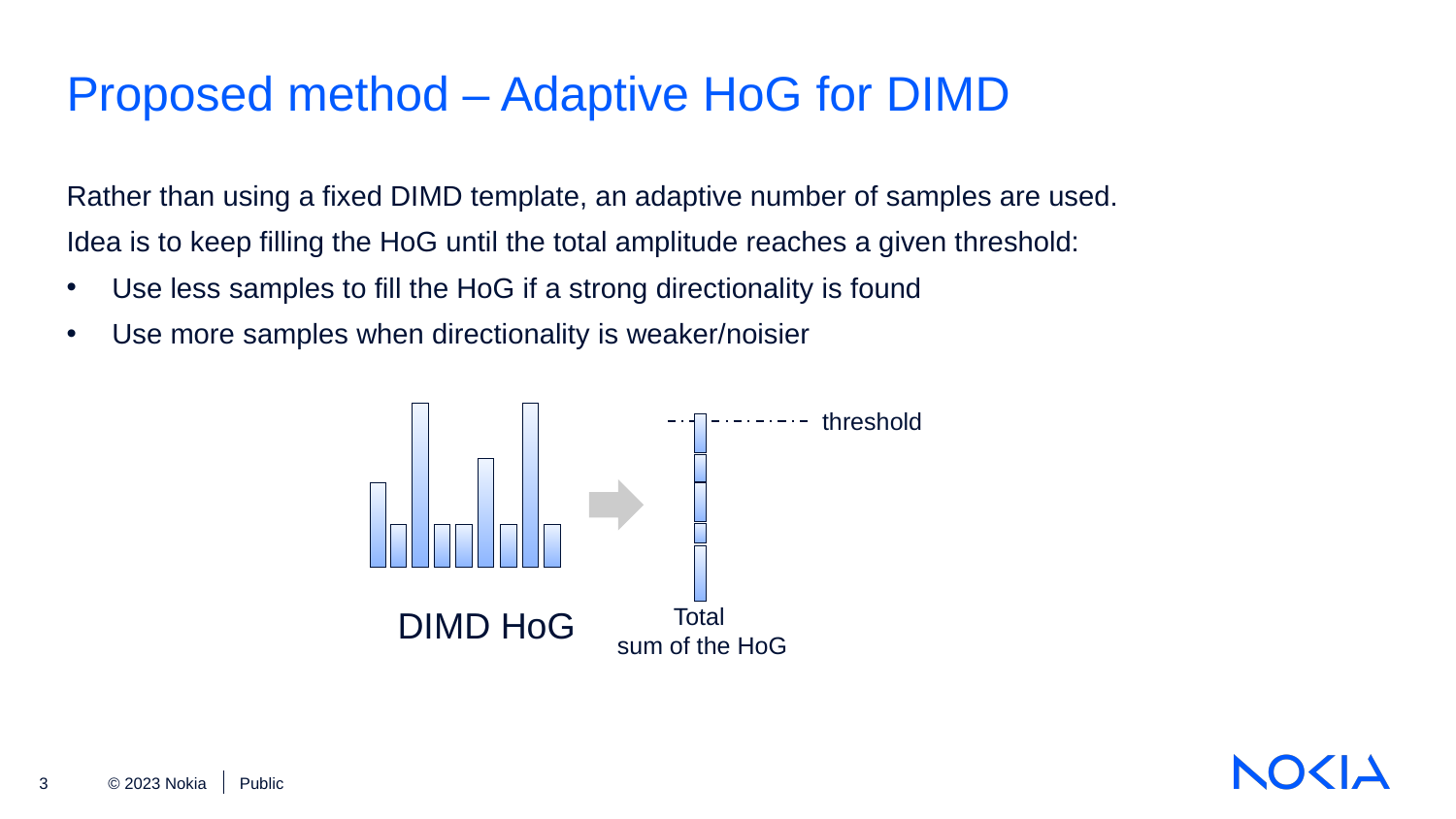

Proposed method – Adaptive HoG for DIMD

Rather than using a fixed DIMD template, an adaptive number of samples are used.
Idea is to keep filling the HoG until the total amplitude reaches a given threshold:
Use less samples to fill the HoG if a strong directionality is found
Use more samples when directionality is weaker/noisier
threshold

Total
sum of the HoG
DIMD HoG
Public